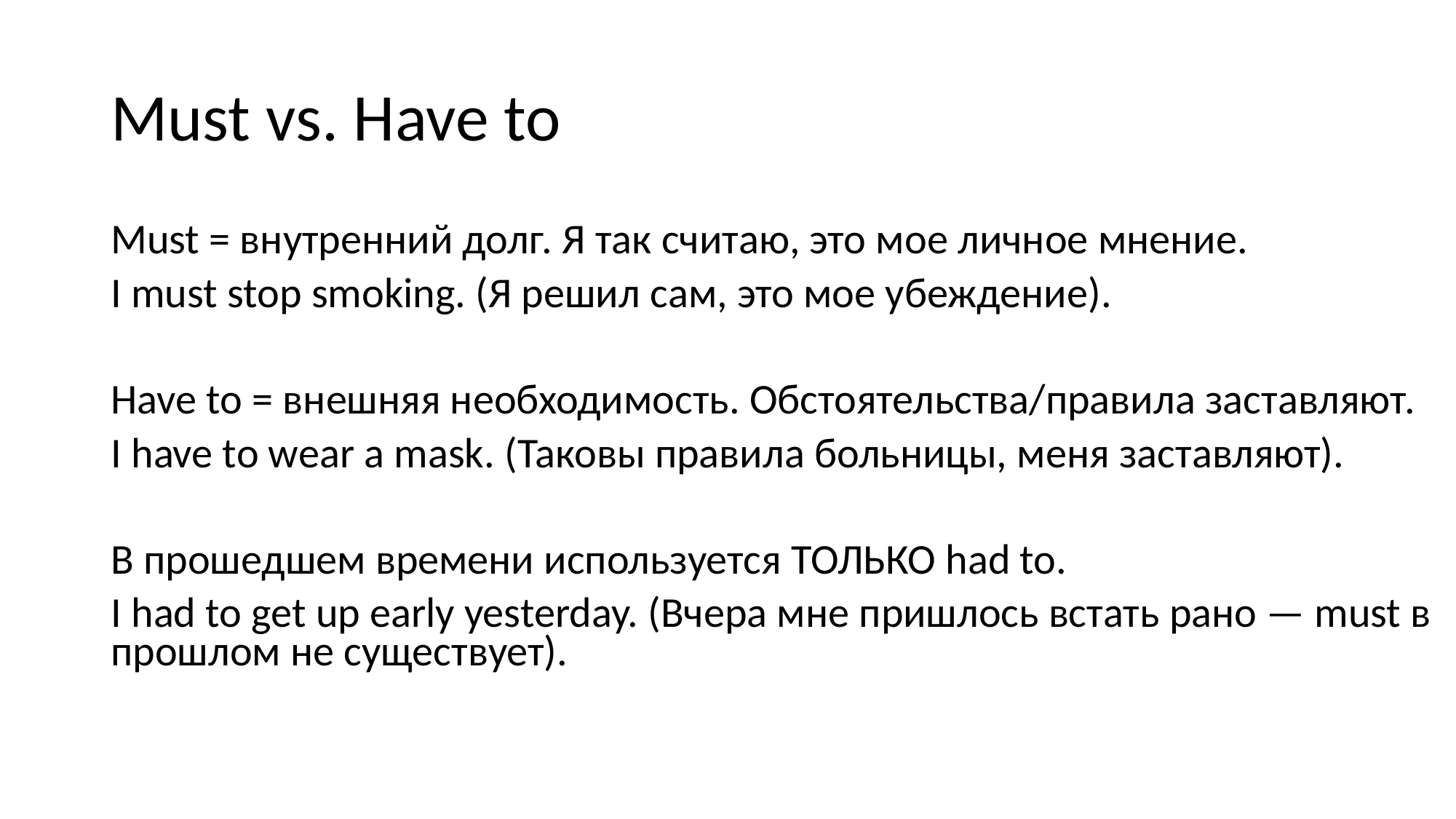

# Must vs. Have to
Must = внутренний долг. Я так считаю, это мое личное мнение.
I must stop smoking. (Я решил сам, это мое убеждение).

Have to = внешняя необходимость. Обстоятельства/правила заставляют.
I have to wear a mask. (Таковы правила больницы, меня заставляют).

В прошедшем времени используется ТОЛЬКО had to.
I had to get up early yesterday. (Вчера мне пришлось встать рано — must в прошлом не существует).